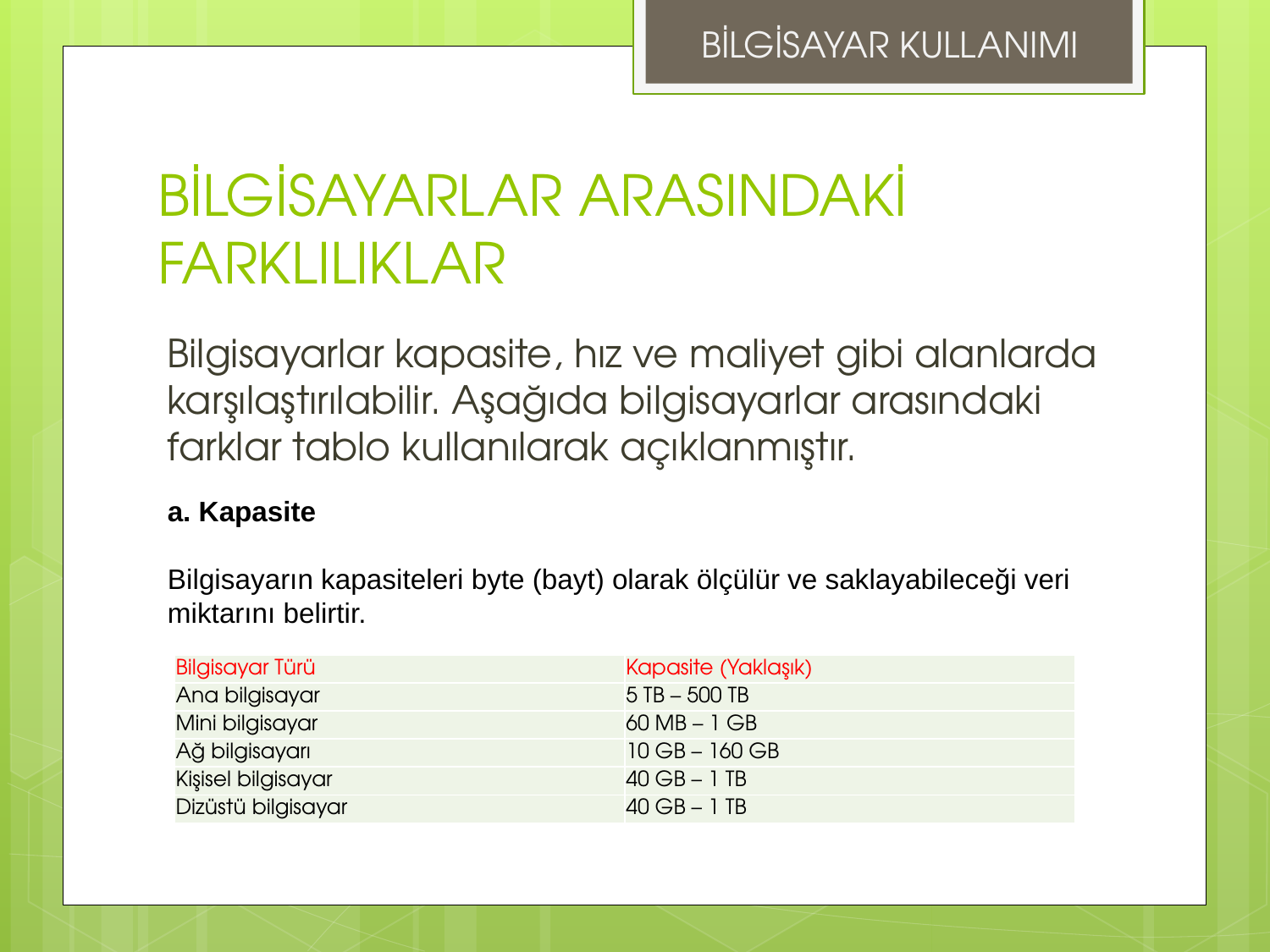

BİLGİSAYAR KULLANIMI
# BİLGİSAYARLAR ARASINDAKİ FARKLILIKLAR
Bilgisayarlar kapasite, hız ve maliyet gibi alanlarda karşılaştırılabilir. Aşağıda bilgisayarlar arasındaki farklar tablo kullanılarak açıklanmıştır.
a. Kapasite
Bilgisayarın kapasiteleri byte (bayt) olarak ölçülür ve saklayabileceği veri miktarını belirtir.
| Bilgisayar Türü | Kapasite (Yaklaşık) |
| --- | --- |
| Ana bilgisayar | 5 TB – 500 TB |
| Mini bilgisayar | 60 MB – 1 GB |
| Ağ bilgisayarı | 10 GB – 160 GB |
| Kişisel bilgisayar | 40 GB – 1 TB |
| Dizüstü bilgisayar | 40 GB – 1 TB |